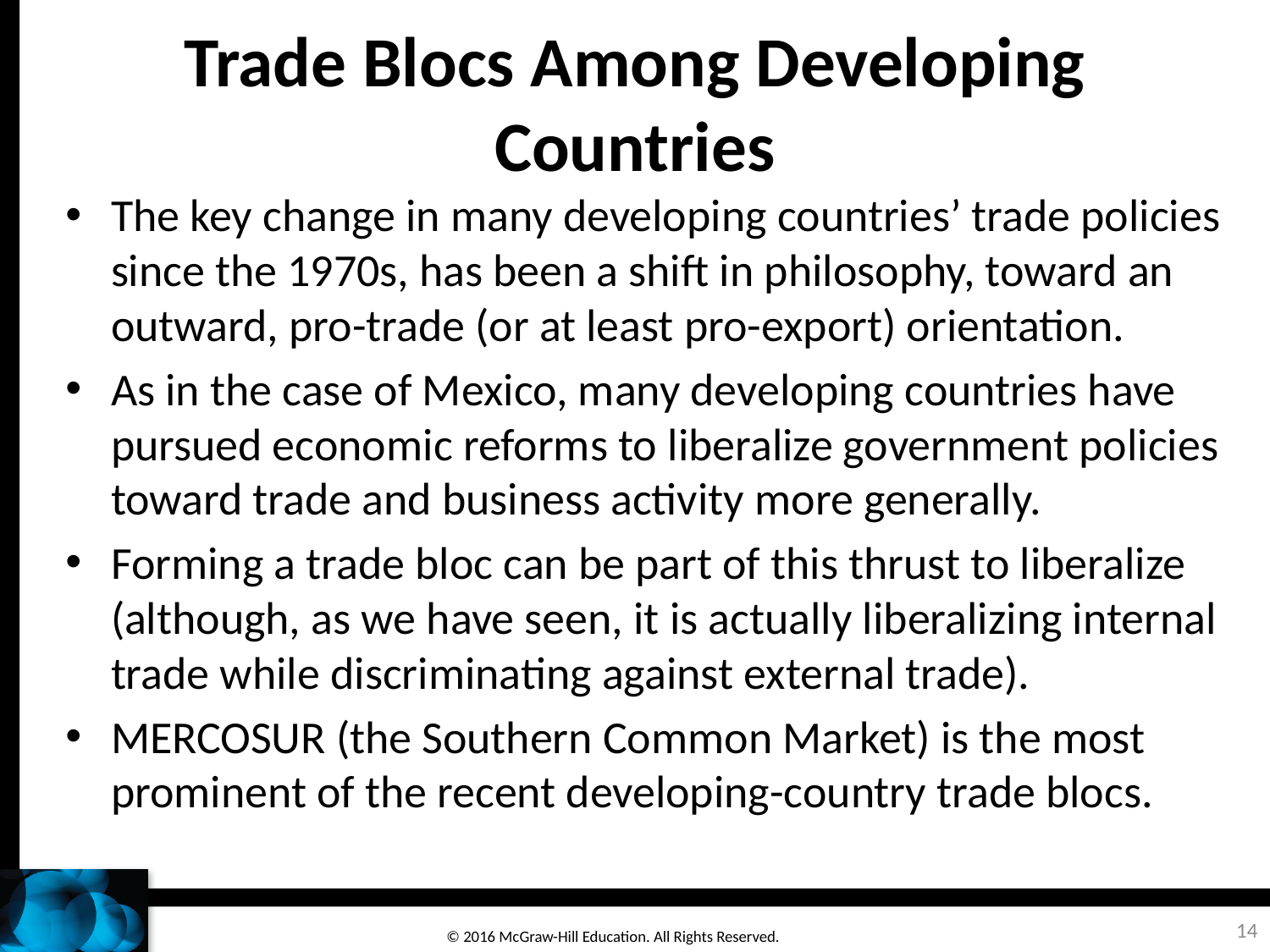

# Trade Blocs Among Developing Countries
The key change in many developing countries’ trade policies since the 1970s, has been a shift in philosophy, toward an outward, pro-trade (or at least pro-export) orientation.
As in the case of Mexico, many developing countries have pursued economic reforms to liberalize government policies toward trade and business activity more generally.
Forming a trade bloc can be part of this thrust to liberalize (although, as we have seen, it is actually liberalizing internal trade while discriminating against external trade).
MERCOSUR (the Southern Common Market) is the most prominent of the recent developing-country trade blocs.
14
© 2016 McGraw-Hill Education. All Rights Reserved.